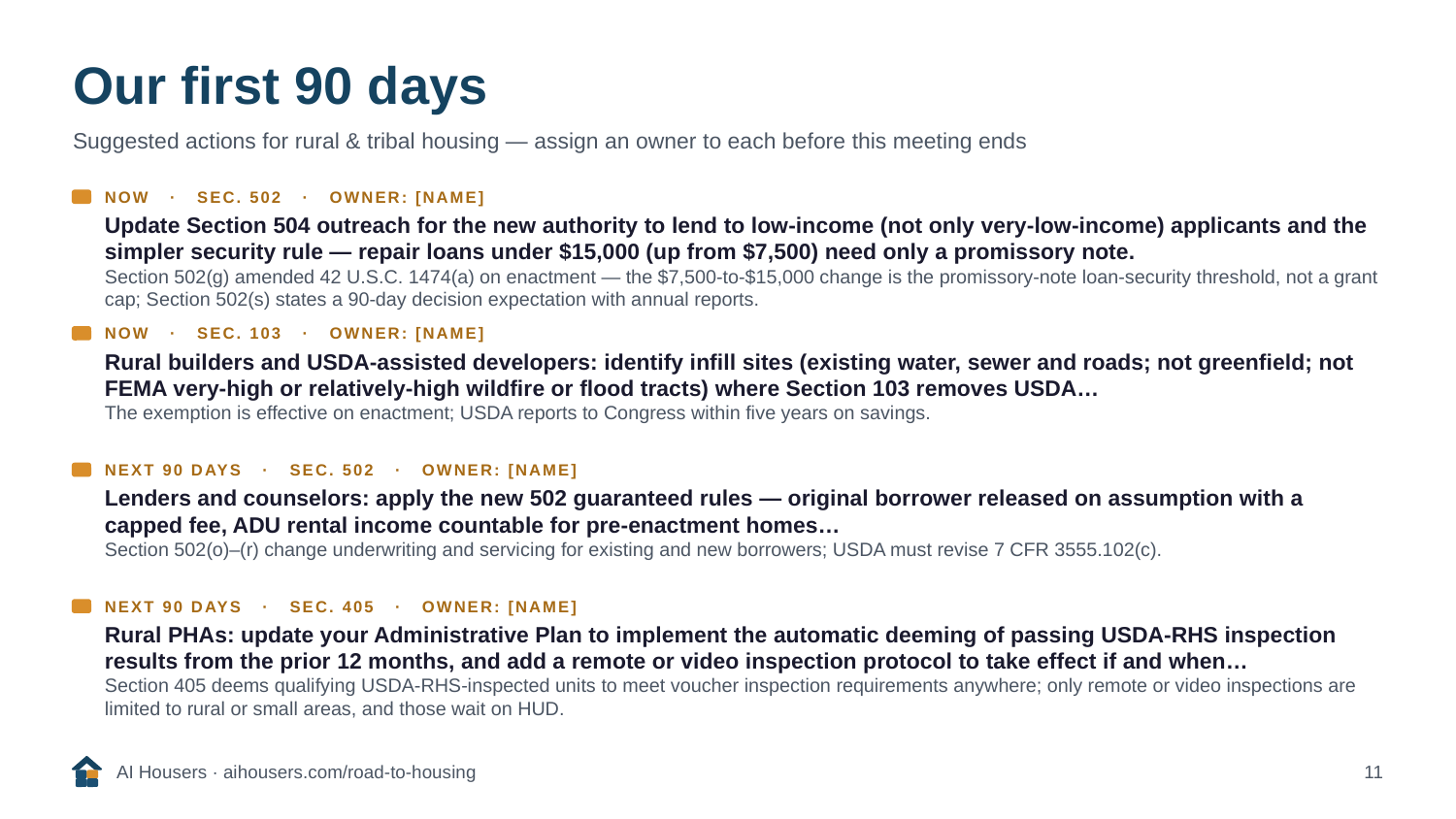

Our first 90 days
Suggested actions for rural & tribal housing — assign an owner to each before this meeting ends
NOW   ·   SEC. 502   ·   OWNER: [NAME]

Update Section 504 outreach for the new authority to lend to low-income (not only very-low-income) applicants and the simpler security rule — repair loans under $15,000 (up from $7,500) need only a promissory note.
Section 502(g) amended 42 U.S.C. 1474(a) on enactment — the $7,500-to-$15,000 change is the promissory-note loan-security threshold, not a grant cap; Section 502(s) states a 90-day decision expectation with annual reports.
NOW   ·   SEC. 103   ·   OWNER: [NAME]

Rural builders and USDA-assisted developers: identify infill sites (existing water, sewer and roads; not greenfield; not FEMA very-high or relatively-high wildfire or flood tracts) where Section 103 removes USDA…
The exemption is effective on enactment; USDA reports to Congress within five years on savings.
NEXT 90 DAYS   ·   SEC. 502   ·   OWNER: [NAME]

Lenders and counselors: apply the new 502 guaranteed rules — original borrower released on assumption with a capped fee, ADU rental income countable for pre-enactment homes…
Section 502(o)–(r) change underwriting and servicing for existing and new borrowers; USDA must revise 7 CFR 3555.102(c).
NEXT 90 DAYS   ·   SEC. 405   ·   OWNER: [NAME]

Rural PHAs: update your Administrative Plan to implement the automatic deeming of passing USDA-RHS inspection results from the prior 12 months, and add a remote or video inspection protocol to take effect if and when…
Section 405 deems qualifying USDA-RHS-inspected units to meet voucher inspection requirements anywhere; only remote or video inspections are limited to rural or small areas, and those wait on HUD.
AI Housers · aihousers.com/road-to-housing
11